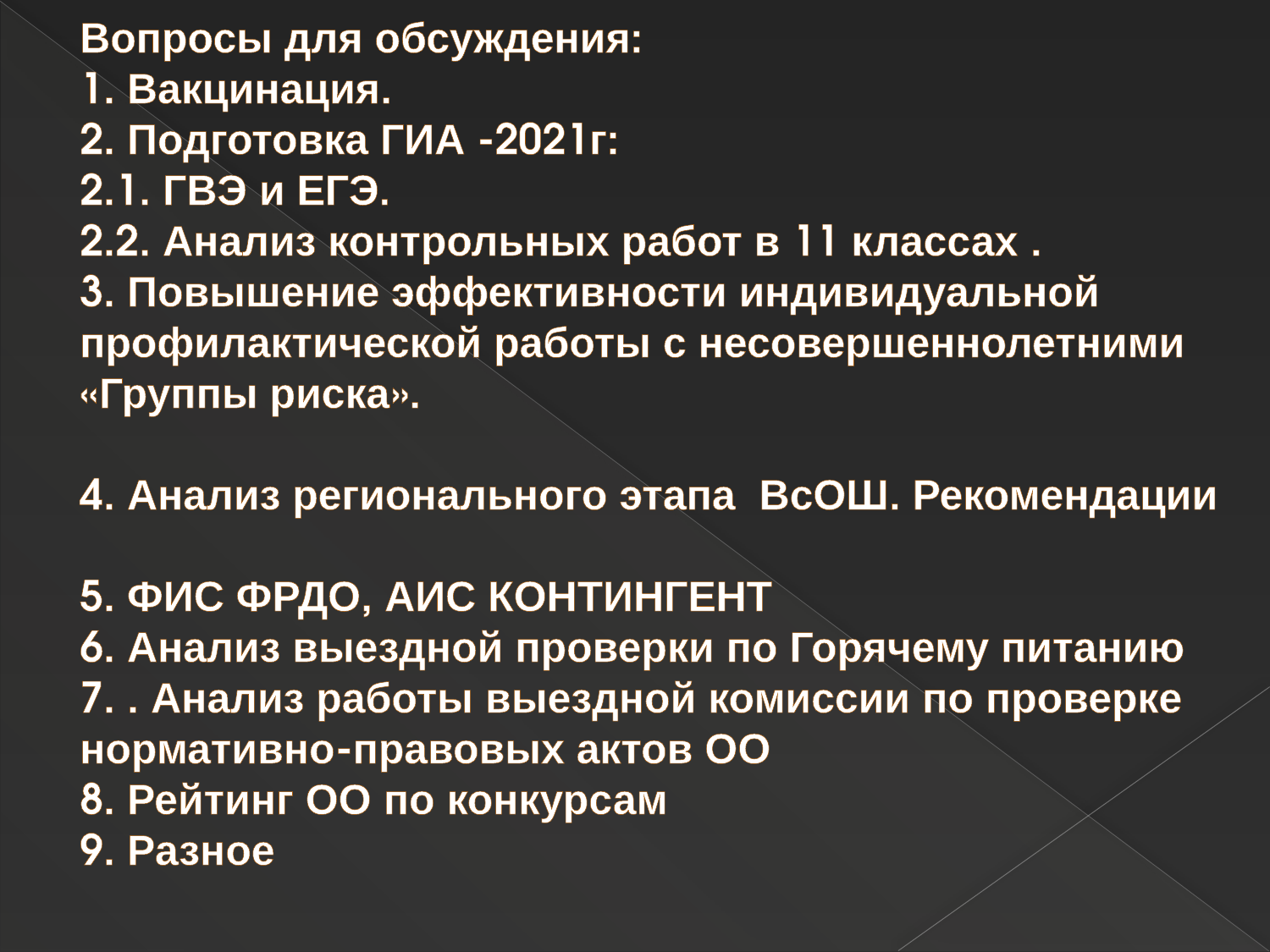

# Вопросы для обсуждения: 1. Вакцинация. 2. Подготовка ГИА -2021г: 2.1. ГВЭ и ЕГЭ. 2.2. Анализ контрольных работ в 11 классах . 3. Повышение эффективности индивидуальной профилактической работы с несовершеннолетними «Группы риска». 4. Анализ регионального этапа  ВсОШ. Рекомендации 5. ФИС ФРДО, АИС КОНТИНГЕНТ 6. Анализ выездной проверки по Горячему питанию 7. . Анализ работы выездной комиссии по проверке нормативно-правовых актов ОО 8. Рейтинг ОО по конкурсам 9. Разное